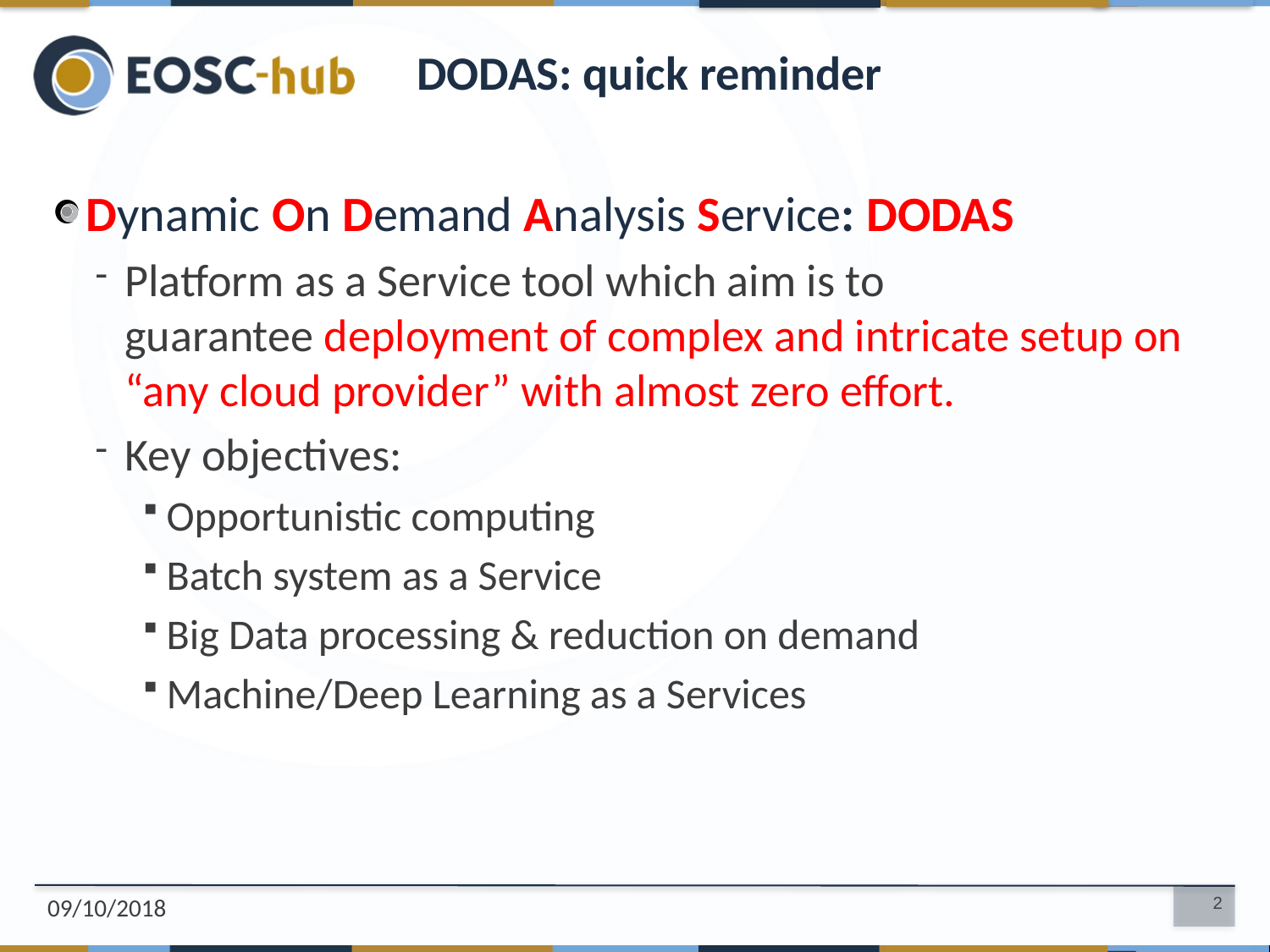

# DODAS: quick reminder
Dynamic On Demand Analysis Service: DODAS
Platform as a Service tool which aim is to guarantee deployment of complex and intricate setup on “any cloud provider” with almost zero effort.
Key objectives:
Opportunistic computing
Batch system as a Service
Big Data processing & reduction on demand
Machine/Deep Learning as a Services
09/10/2018
2